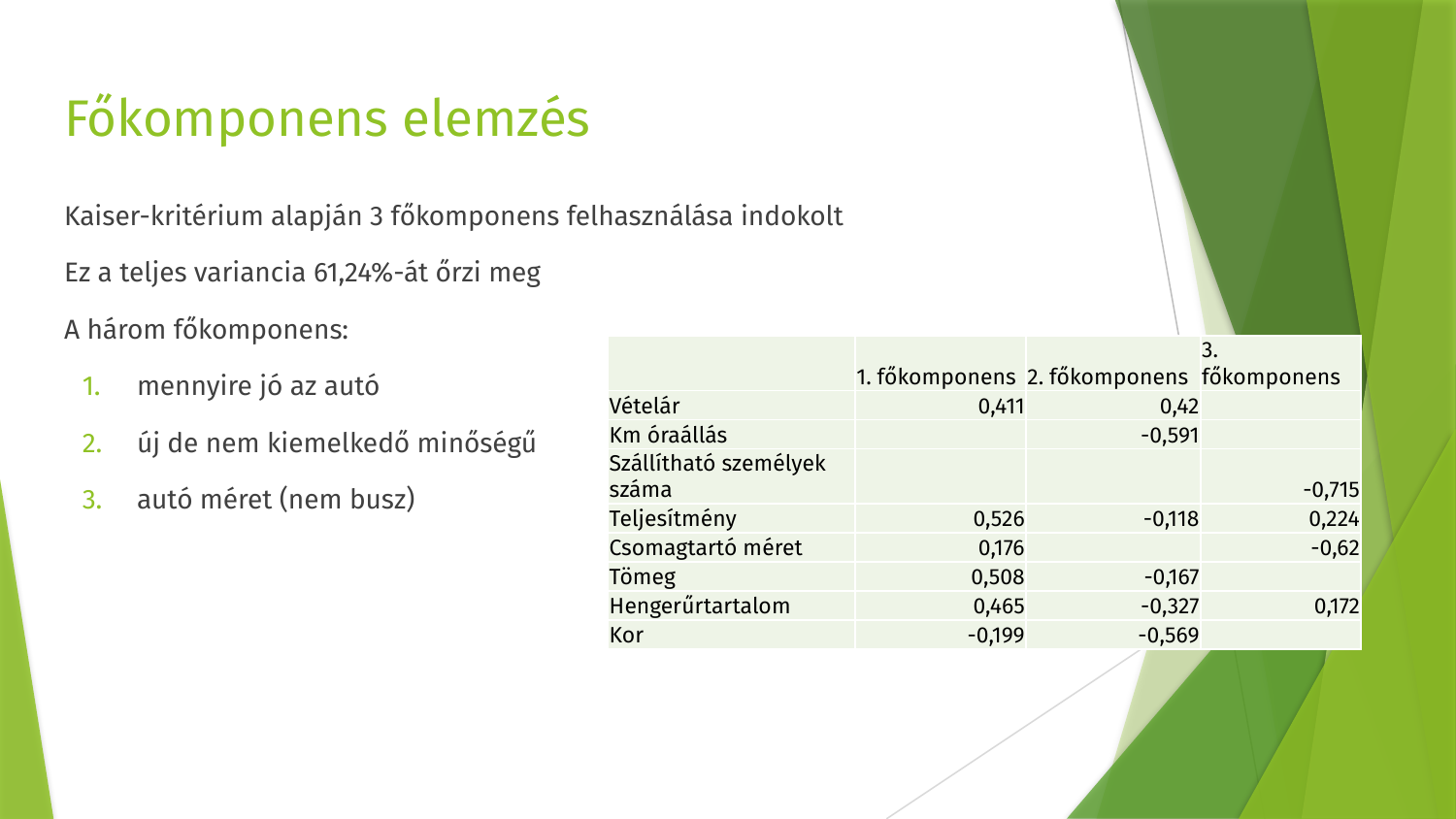

# Főkomponens elemzés
Kaiser-kritérium alapján 3 főkomponens felhasználása indokolt
Ez a teljes variancia 61,24%-át őrzi meg
A három főkomponens:
mennyire jó az autó
új de nem kiemelkedő minőségű
autó méret (nem busz)

|  | 1. főkomponens | 2. főkomponens | 3. főkomponens |
| --- | --- | --- | --- |
| Vételár | 0,411 | 0,42 |  |
| Km óraállás |  | -0,591 |  |
| Szállítható személyek száma |  |  | -0,715 |
| Teljesítmény | 0,526 | -0,118 | 0,224 |
| Csomagtartó méret | 0,176 |  | -0,62 |
| Tömeg | 0,508 | -0,167 |  |
| Hengerűrtartalom | 0,465 | -0,327 | 0,172 |
| Kor | -0,199 | -0,569 |  |